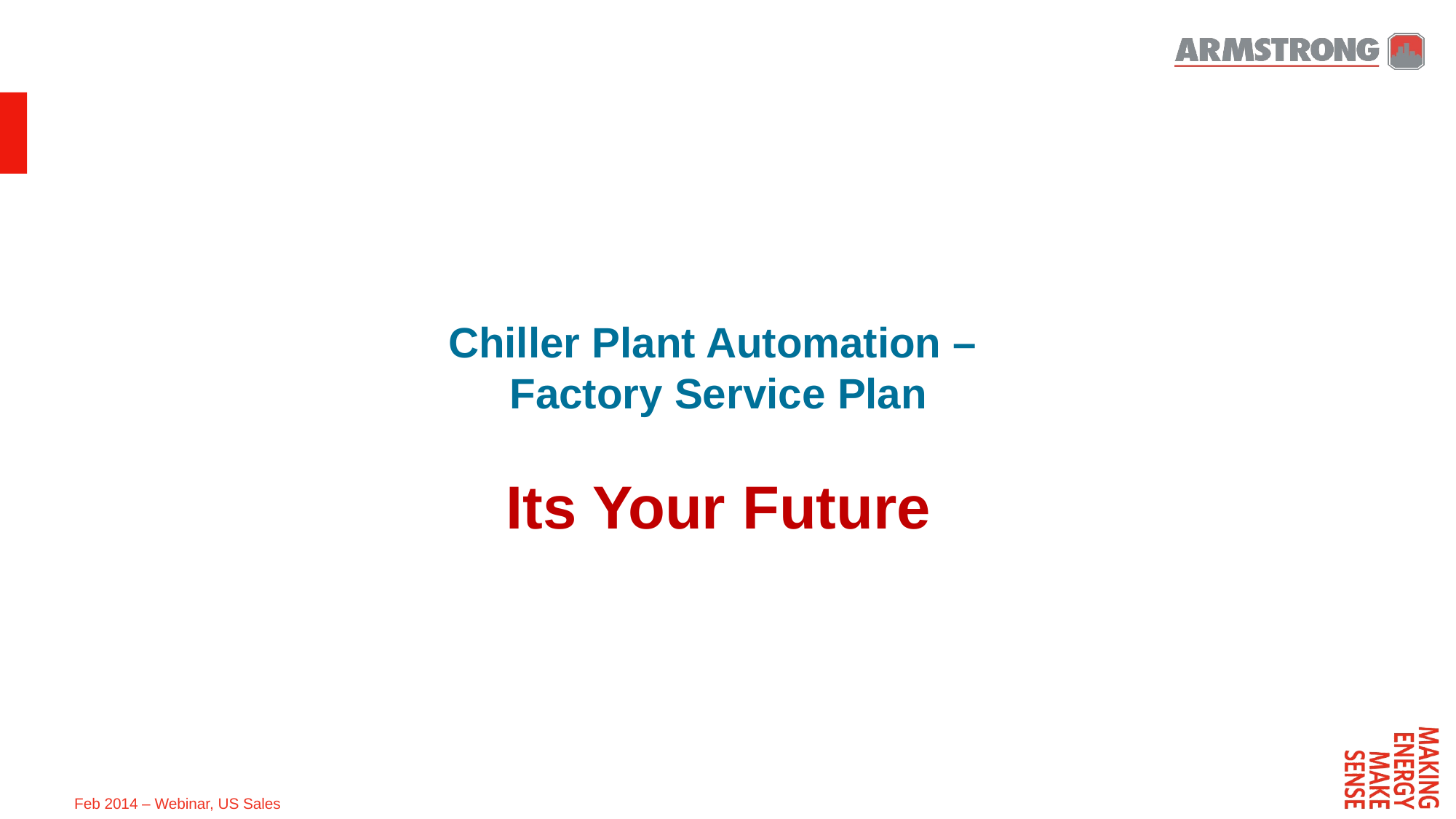

# Chiller Plant Automation – Factory Service Plan Its Your Future